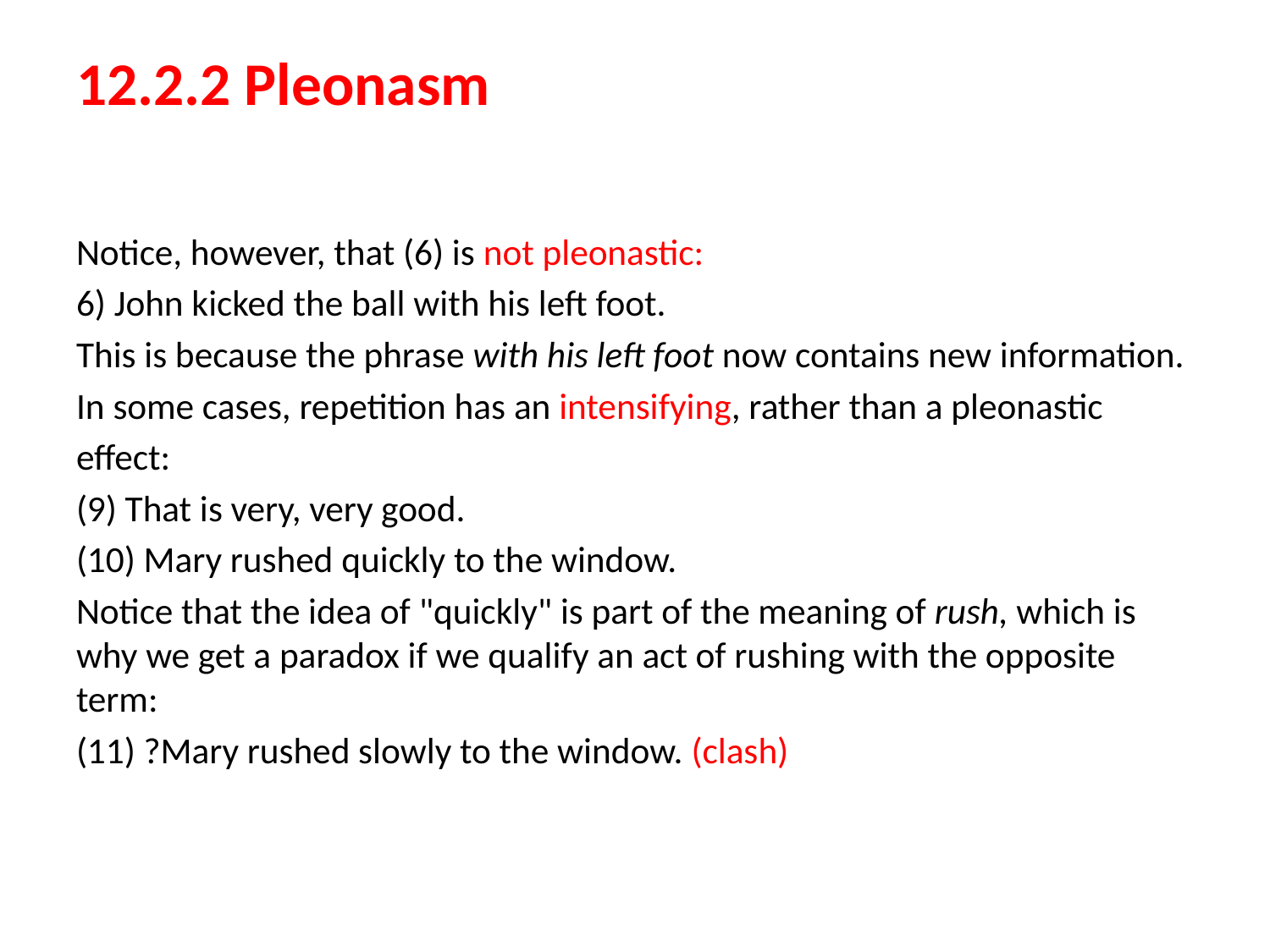

# 12.2.2 Pleonasm
Notice, however, that (6) is not pleonastic:
6) John kicked the ball with his left foot.
This is because the phrase with his left foot now contains new information.
In some cases, repetition has an intensifying, rather than a pleonastic
effect:
(9) That is very, very good.
(10) Mary rushed quickly to the window.
Notice that the idea of "quickly" is part of the meaning of rush, which is why we get a paradox if we qualify an act of rushing with the opposite term:
(11) ?Mary rushed slowly to the window. (clash)